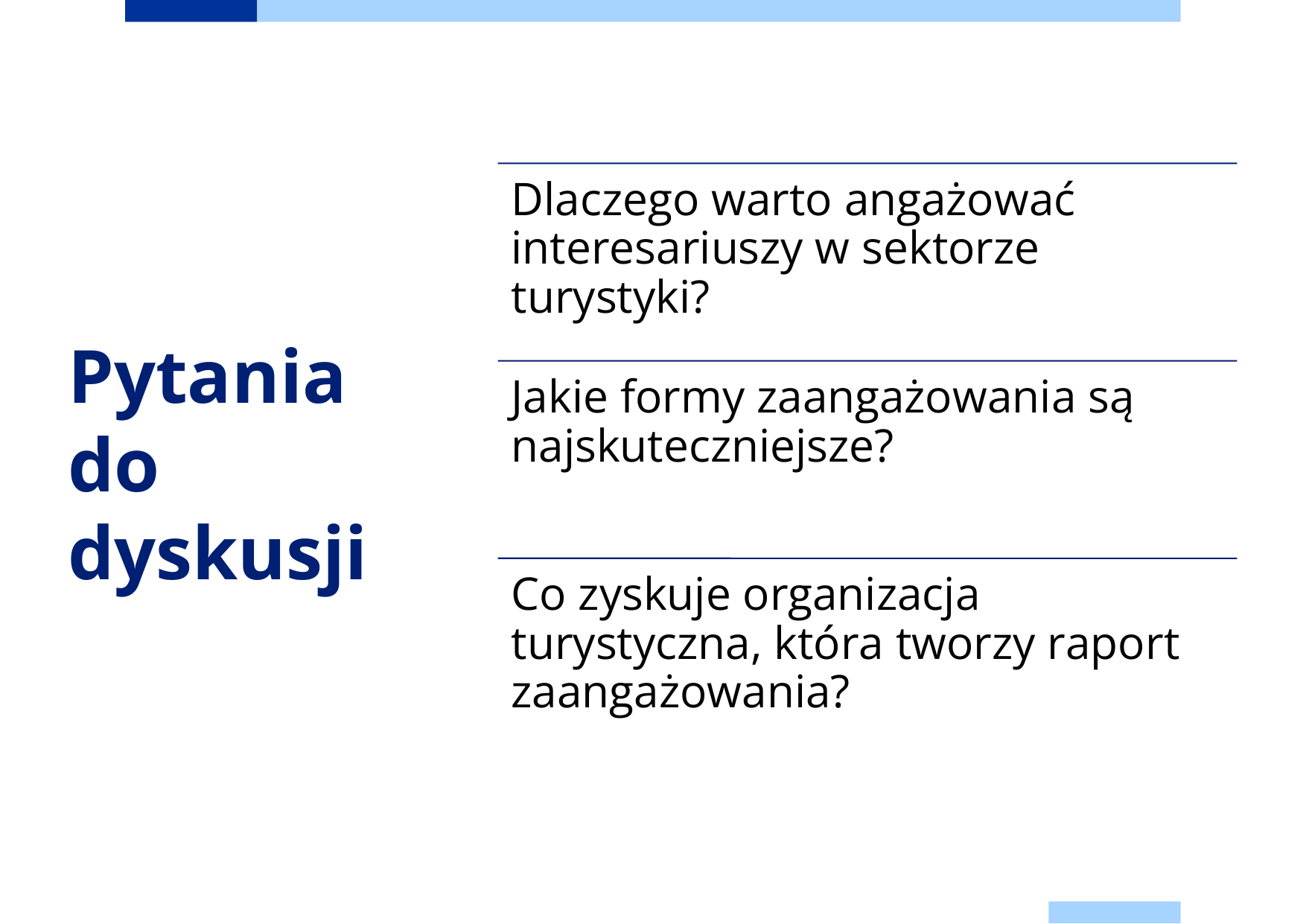

Dlaczego warto angażować interesariuszy w sektorze turystyki?
Jakie formy zaangażowania są najskuteczniejsze?
Co zyskuje organizacja turystyczna, która tworzy raport zaangażowania?
# Pytania do dyskusji